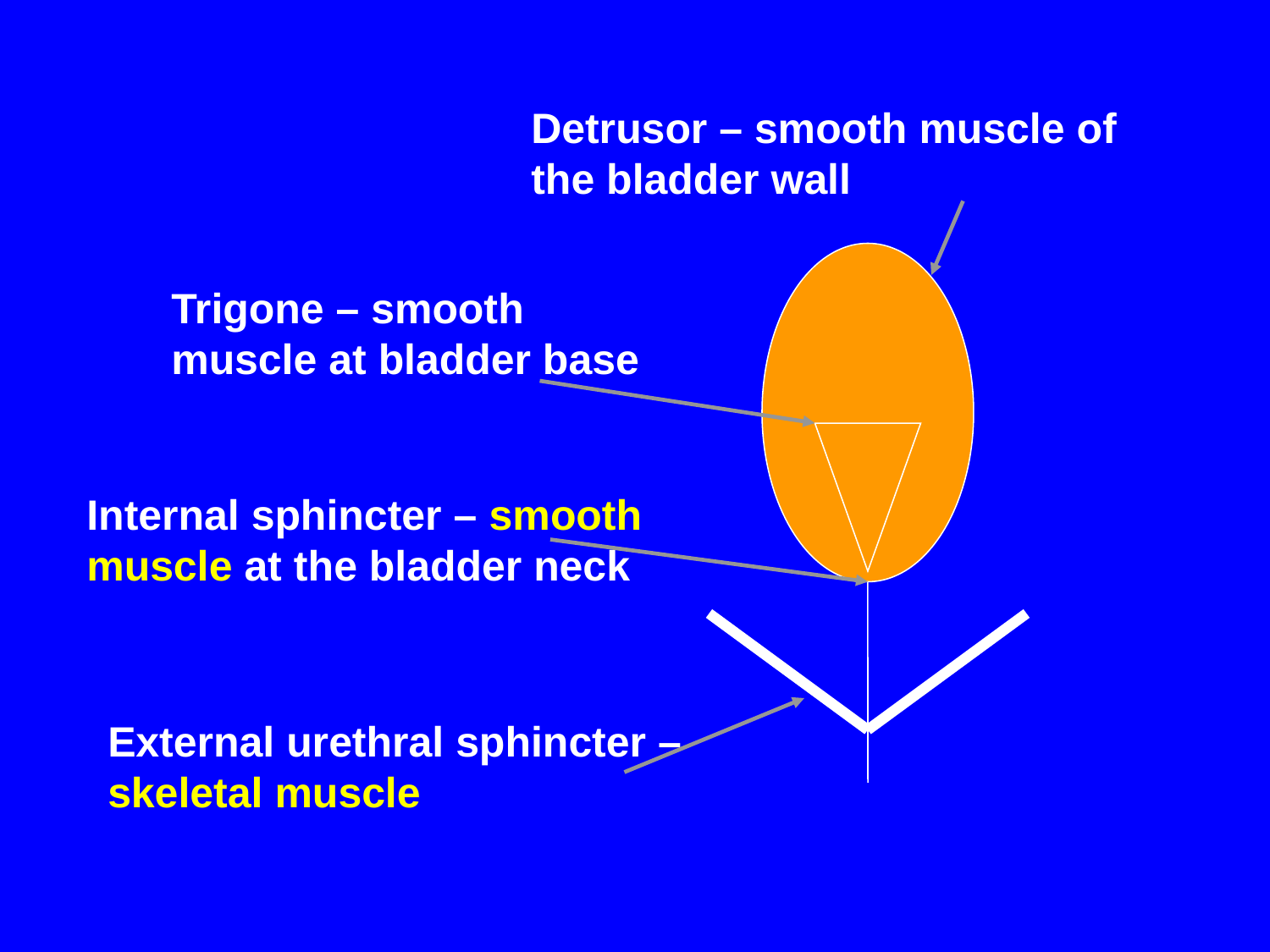

Detrusor – smooth muscle of the bladder wall

Trigone – smooth muscle at bladder base

Internal sphincter – smooth muscle at the bladder neck

External urethral sphincter – skeletal muscle